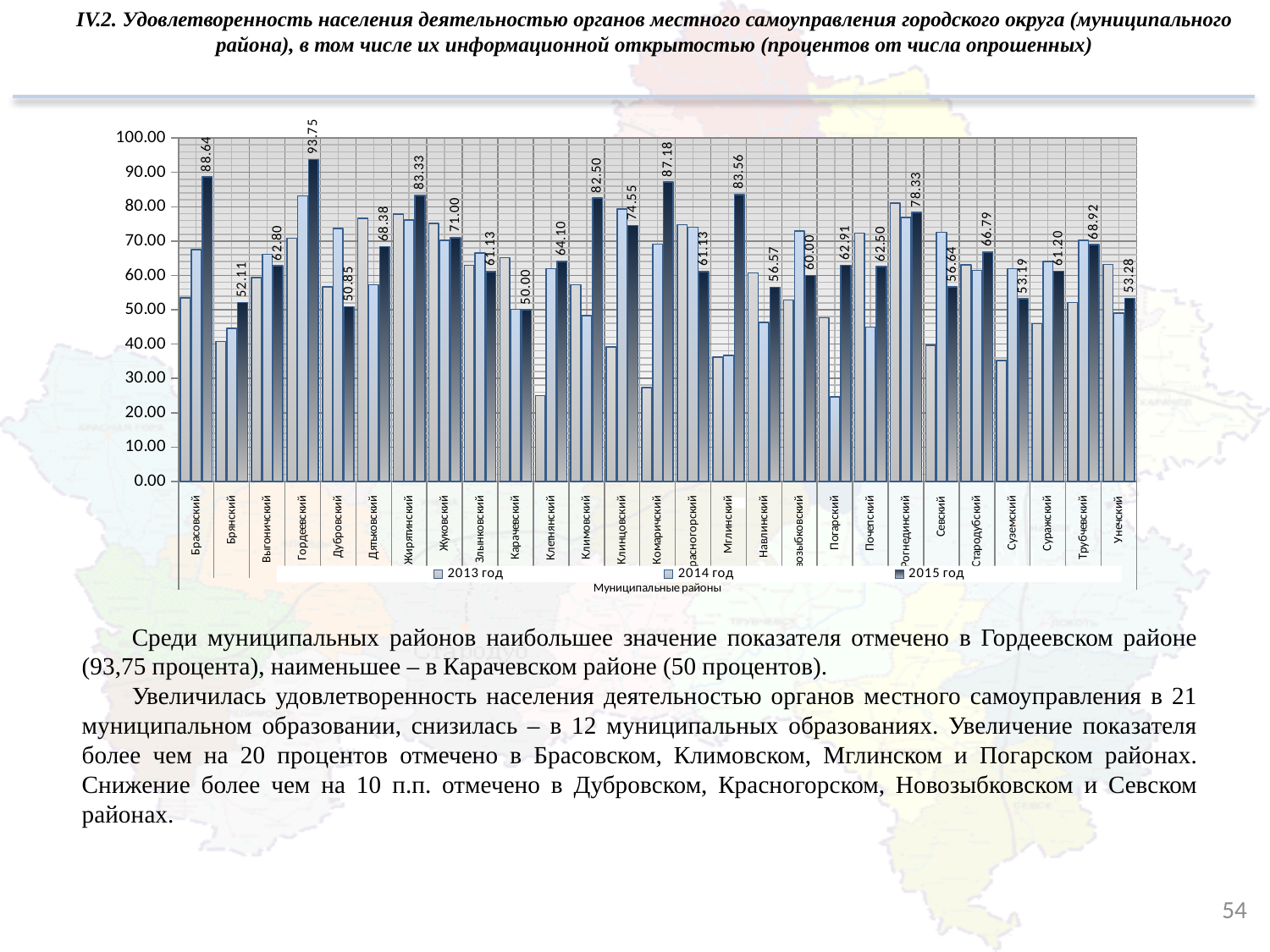

IV.2. Удовлетворенность населения деятельностью органов местного самоуправления городского округа (муниципального района), в том числе их информационной открытостью (процентов от числа опрошенных)

### Chart

| Category | 2013 год | 2014 год | 2015 год |
|---|---|---|---|
| Брасовский  | 53.5 | 67.5 | 88.64 |
| Брянский  | 40.800000000000004 | 44.6 | 52.11 |
| Выгоничский  | 59.4 | 66.1 | 62.8 |
| Гордеевский  | 70.8 | 83.1 | 93.75 |
| Дубровский  | 56.6 | 73.6 | 50.85 |
| Дятьковский  | 76.6 | 57.2 | 68.38 |
| Жирятинский  | 77.9 | 76.1 | 83.33 |
| Жуковский  | 75.2 | 70.2 | 71.0 |
| Злынковский  | 63.0 | 66.5 | 61.13 |
| Карачевский  | 65.2 | 50.1 | 50.0 |
| Клетнянский  | 25.0 | 61.9 | 64.1 |
| Климовский  | 57.3 | 48.3 | 82.5 |
| Клинцовский  | 39.1 | 79.3 | 74.55 |
| Комаричский  | 27.3 | 69.1 | 87.17999999999998 |
| Красногорский  | 74.8 | 74.0 | 61.13 |
| Мглинский  | 36.2 | 36.7 | 83.56 |
| Навлинский  | 60.7 | 46.3 | 56.57 |
| Новозыбковский  | 52.8 | 72.9 | 60.0 |
| Погарский  | 47.7 | 24.6 | 62.91 |
| Почепский  | 72.3 | 45.0 | 62.5 |
| Рогнединский  | 81.0 | 76.9 | 78.33 |
| Севский  | 39.6 | 72.6 | 56.64 |
| Стародубский  | 63.1 | 61.5 | 66.79 |
| Суземский  | 35.2 | 62.0 | 53.19000000000001 |
| Суражский  | 45.9 | 64.1 | 61.2 |
| Трубчевский  | 52.1 | 70.2 | 68.92 |
| Унечский  | 63.2 | 49.0 | 53.28 |
Среди муниципальных районов наибольшее значение показателя отмечено в Гордеевском районе (93,75 процента), наименьшее – в Карачевском районе (50 процентов).
Увеличилась удовлетворенность населения деятельностью органов местного самоуправления в 21 муниципальном образовании, снизилась – в 12 муниципальных образованиях. Увеличение показателя более чем на 20 процентов отмечено в Брасовском, Климовском, Мглинском и Погарском районах. Снижение более чем на 10 п.п. отмечено в Дубровском, Красногорском, Новозыбковском и Севском районах.

54